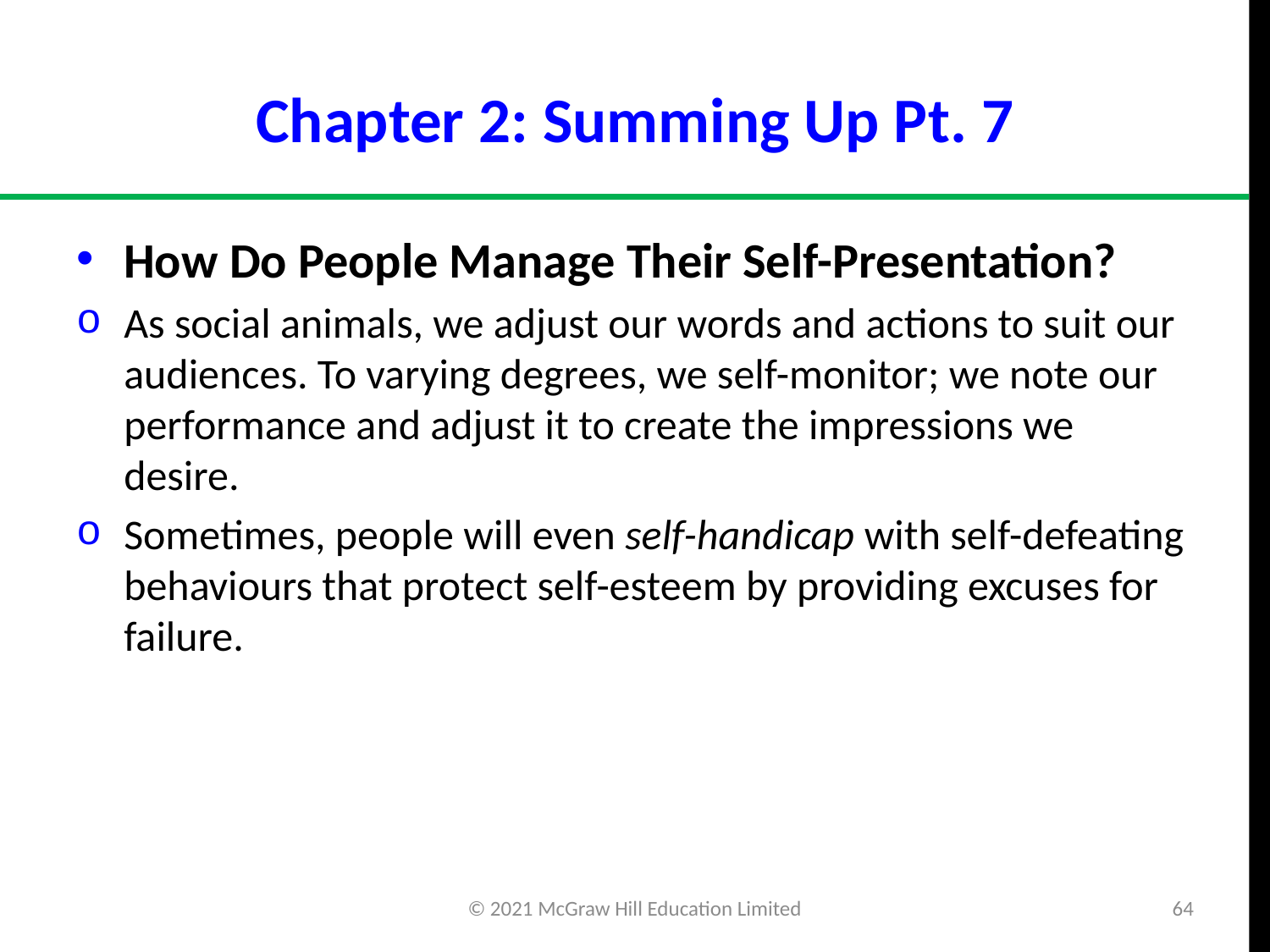

# Chapter 2: Summing Up Pt. 7
How Do People Manage Their Self-Presentation?
As social animals, we adjust our words and actions to suit our audiences. To varying degrees, we self-monitor; we note our performance and adjust it to create the impressions we desire.
Sometimes, people will even self-handicap with self-defeating behaviours that protect self-esteem by providing excuses for failure.

© 2021 McGraw Hill Education Limited
64